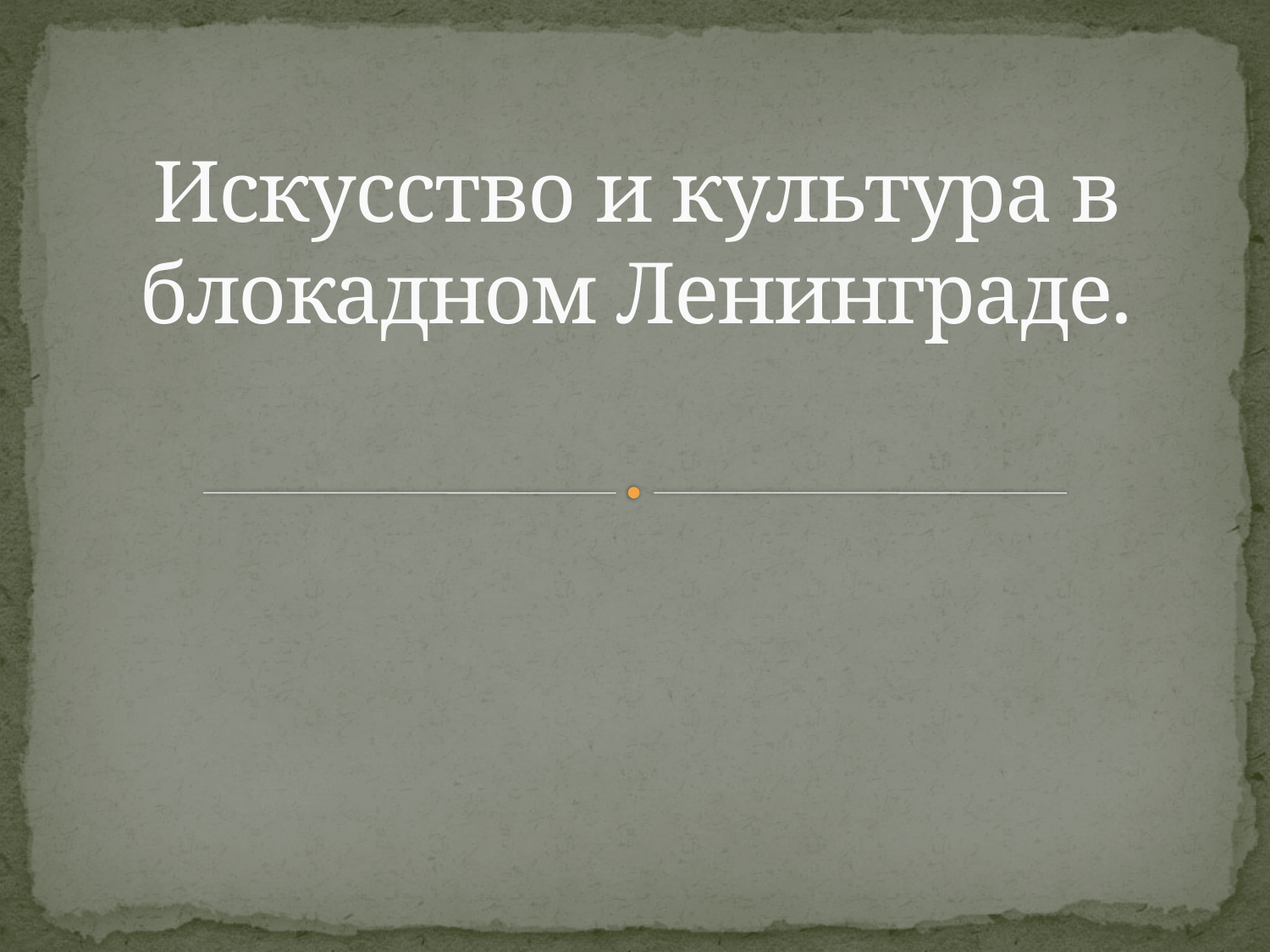

# Искусство и культура в блокадном Ленинграде.